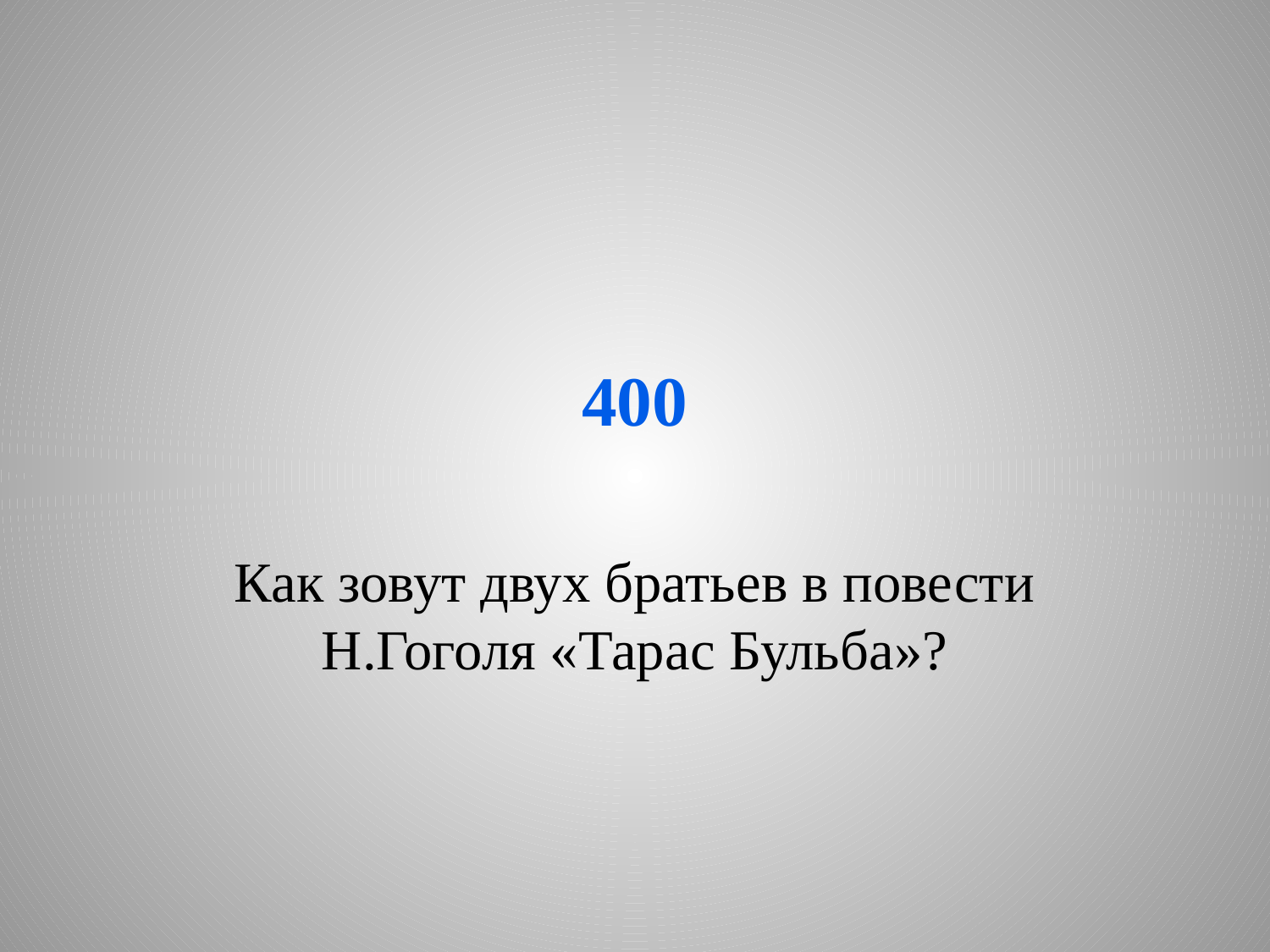

# 400

Как зовут двух братьев в повести Н.Гоголя «Тарас Бульба»?